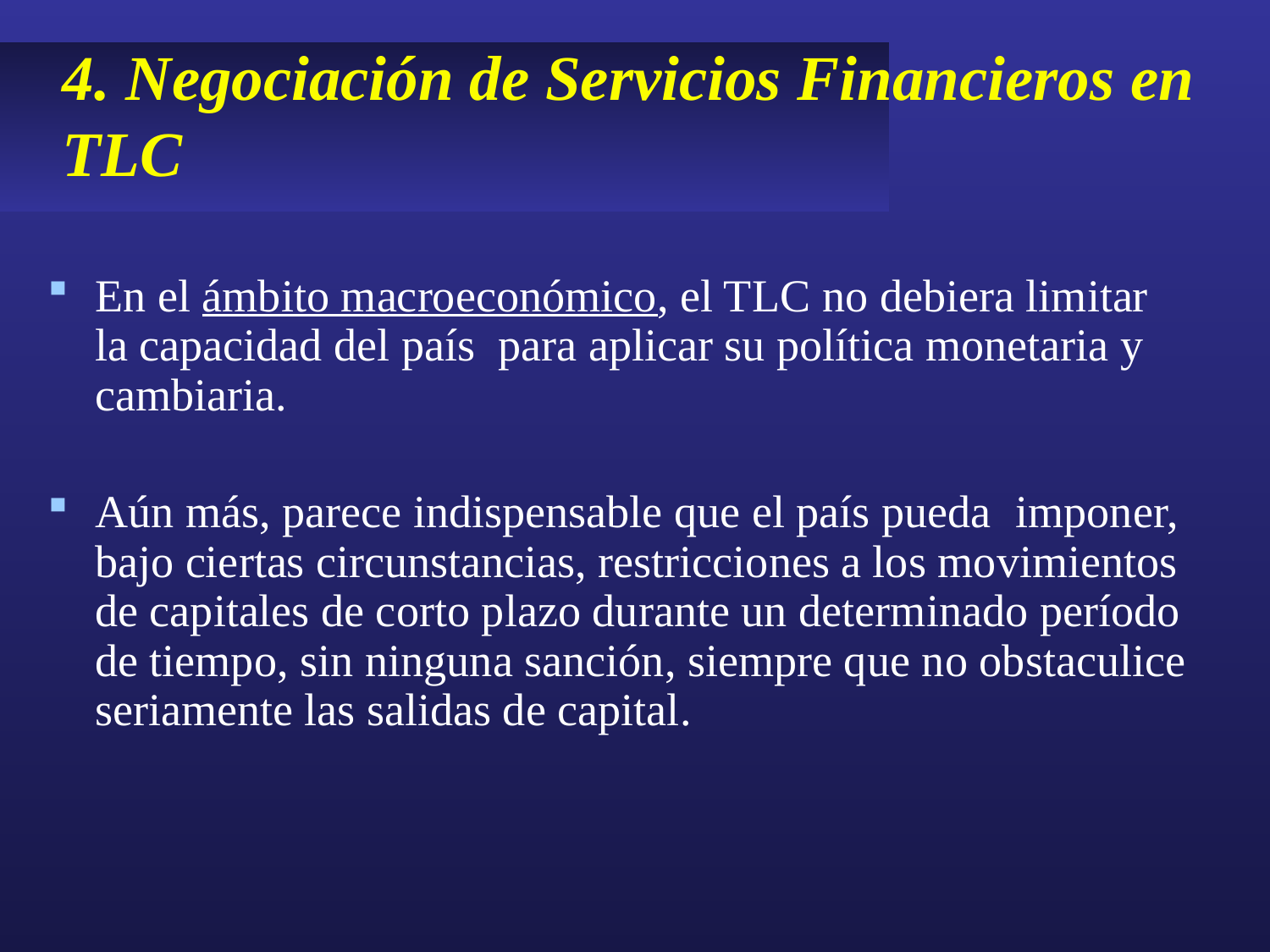

# 4. Negociación de Servicios Financieros en TLC

En el ámbito macroeconómico, el TLC no debiera limitar la capacidad del país  para aplicar su política monetaria y cambiaria.

Aún más, parece indispensable que el país pueda  imponer, bajo ciertas circunstancias, restricciones a los movimientos de capitales de corto plazo durante un determinado período de tiempo, sin ninguna sanción, siempre que no obstaculice seriamente las salidas de capital.